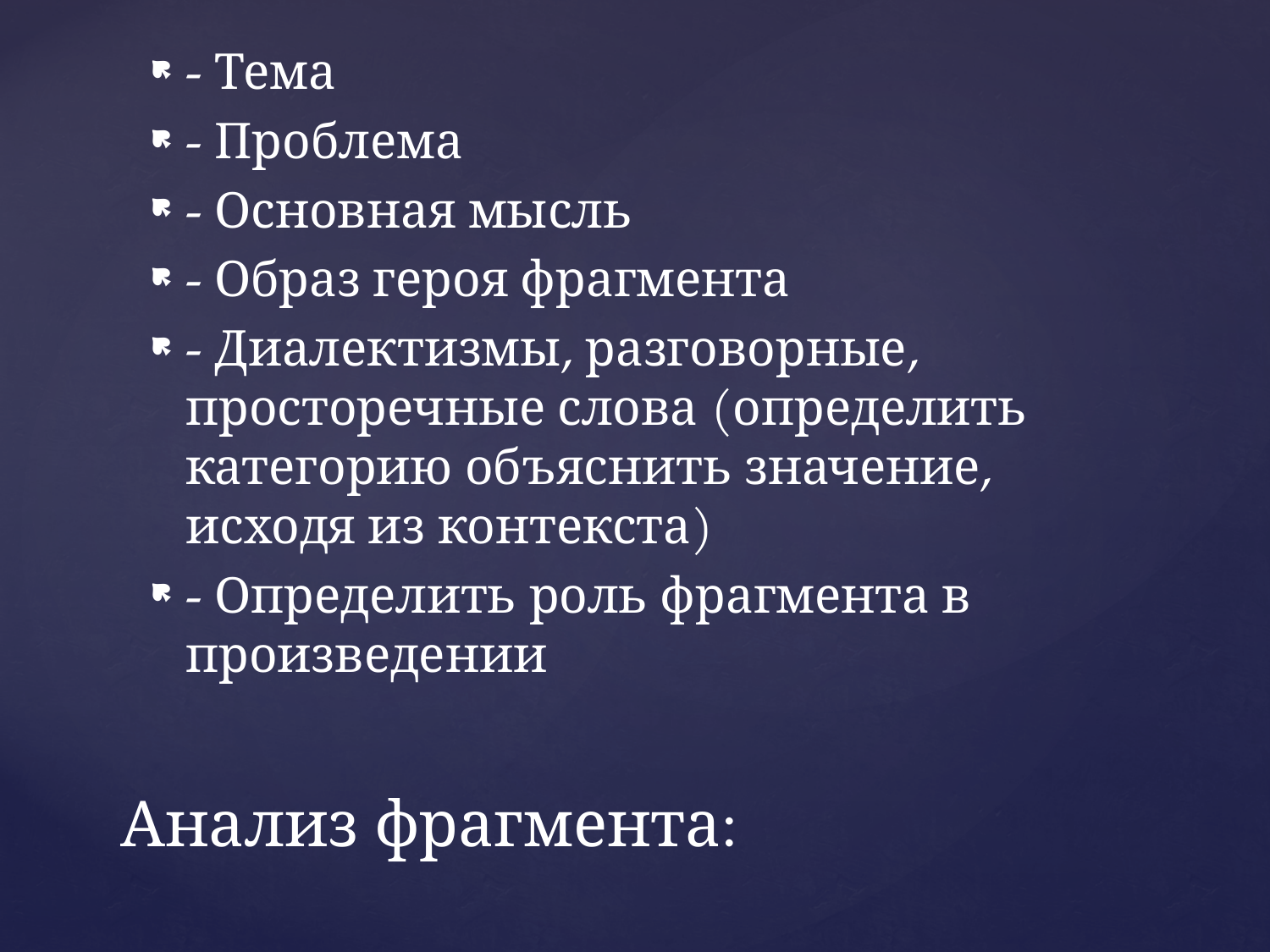

- Тема
- Проблема
- Основная мысль
- Образ героя фрагмента
- Диалектизмы, разговорные, просторечные слова (определить категорию объяснить значение, исходя из контекста)
- Определить роль фрагмента в произведении
# Анализ фрагмента: